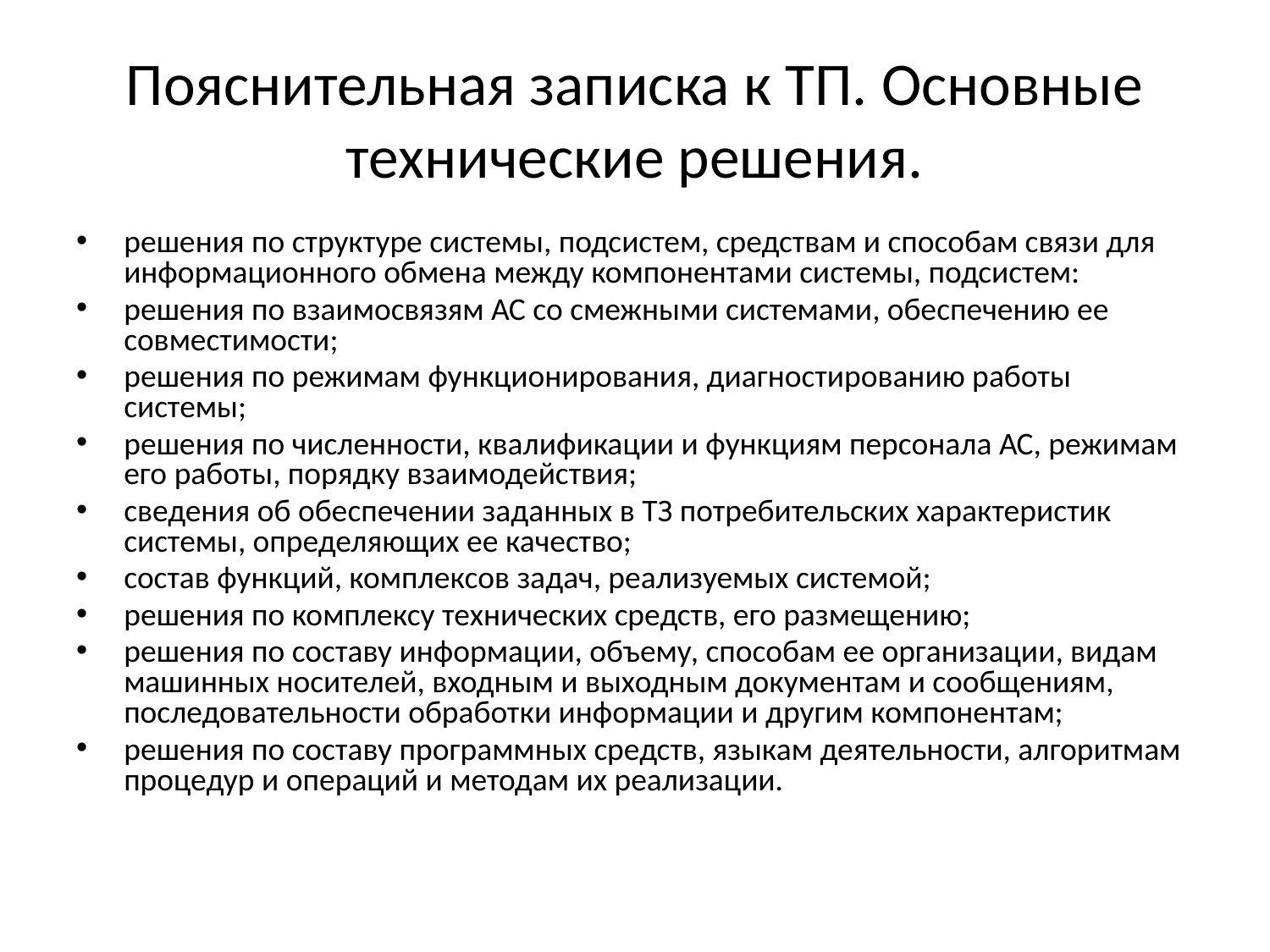

# Пояснительная записка к ТП. Основные технические решения.
решения по структуре системы, подсистем, средствам и способам связи для информационного обмена между компонентами системы, подсистем:
решения по взаимосвязям АС со смежными системами, обеспечению ее совместимости;
решения по режимам функционирования, диагностированию работы системы;
решения по численности, квалификации и функциям персонала АС, режимам его работы, порядку взаимодействия;
сведения об обеспечении заданных в ТЗ потребительских характеристик системы, определяющих ее качество;
состав функций, комплексов задач, реализуемых системой;
решения по комплексу технических средств, его размещению;
решения по составу информации, объему, способам ее организации, видам машинных носителей, входным и выходным документам и сообщениям, последовательности обработки информации и другим компонентам;
решения по составу программных средств, языкам деятельности, алгоритмам процедур и операций и методам их реализации.